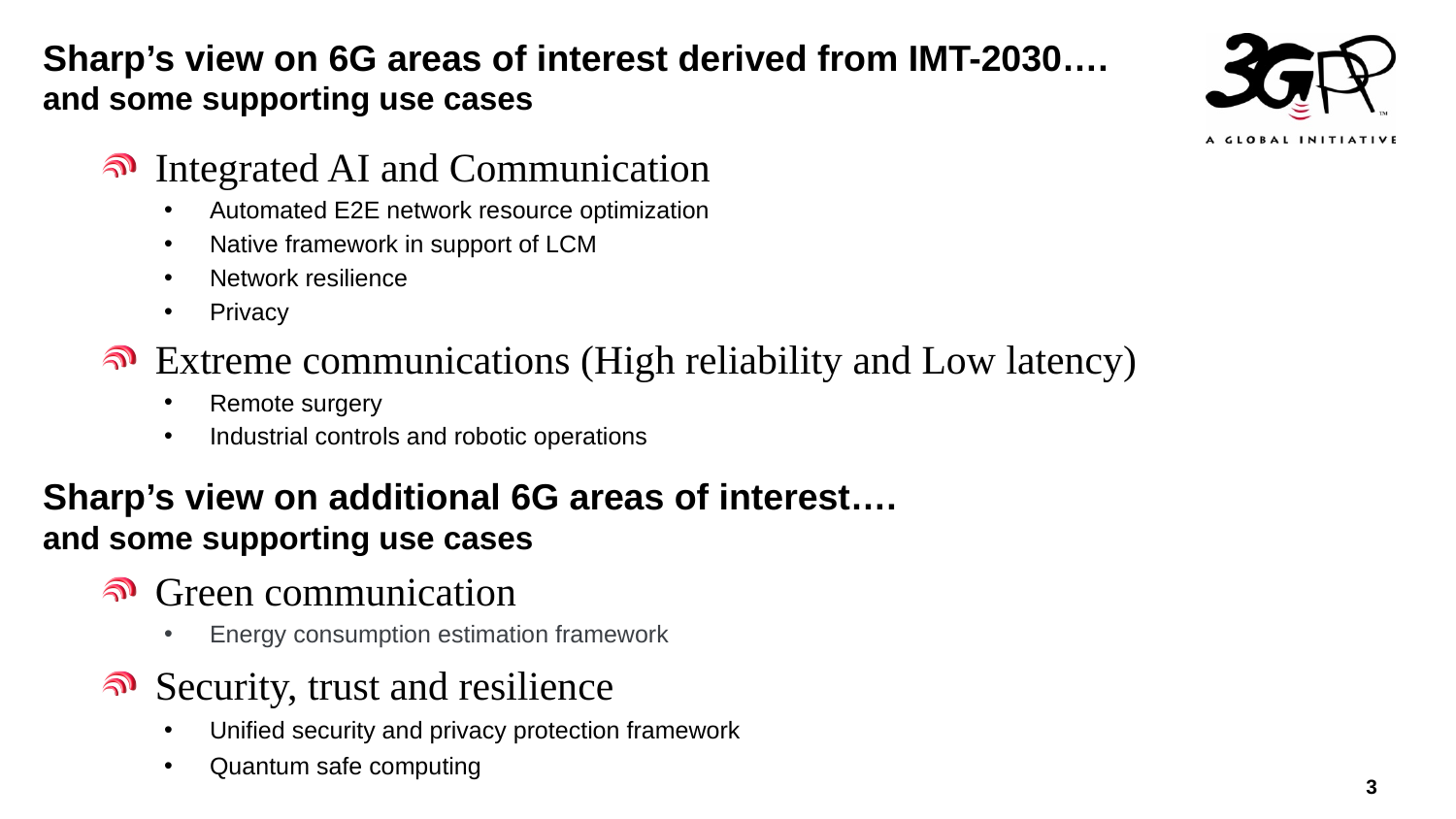

Sharp’s view on 6G areas of interest derived from IMT-2030….
and some supporting use cases
Integrated AI and Communication
Automated E2E network resource optimization
Native framework in support of LCM
Network resilience
Privacy
Extreme communications (High reliability and Low latency)
Remote surgery
Industrial controls and robotic operations

Sharp’s view on additional 6G areas of interest….             and some supporting use cases
Green communication
Energy consumption estimation framework
Security, trust and resilience
Unified security and privacy protection framework
Quantum safe computing